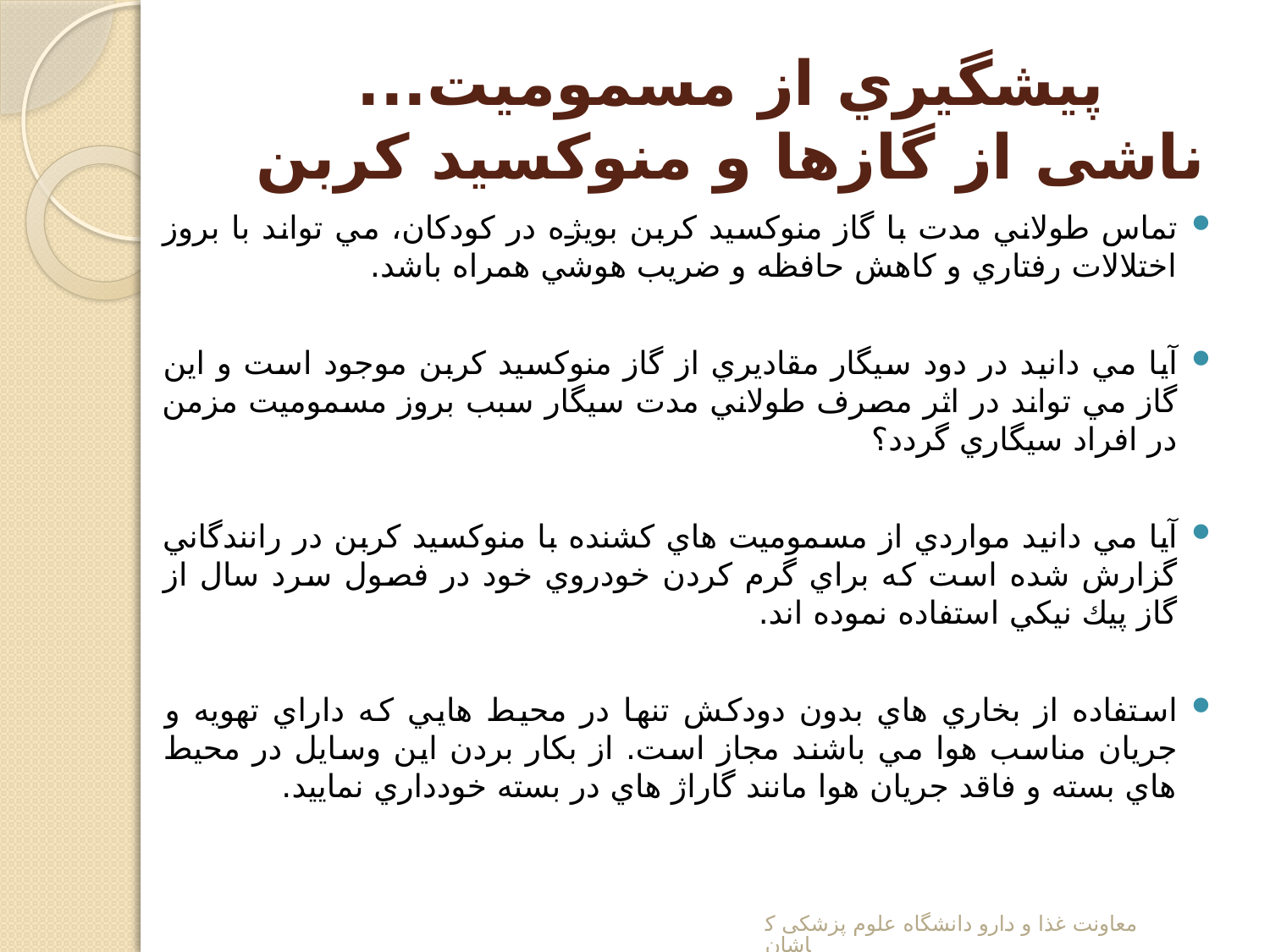

# پيشگيري از مسموميت... ناشی از گازها و منوکسيد کربن
تماس طولاني مدت با گاز منوكسيد كربن بويژه در كودكان، مي تواند با بروز اختلالات رفتاري و كاهش حافظه و ضريب هوشي همراه باشد.

آيا مي دانيد در دود سيگار مقاديري از گاز منوكسيد كربن موجود است و اين گاز مي تواند در اثر مصرف طولاني مدت سيگار سبب بروز مسموميت مزمن در افراد سيگاري گردد؟

آيا مي دانيد مواردي از مسموميت هاي كشنده با منوكسيد كربن در رانندگاني گزارش شده است كه براي گرم كردن خودروي خود در فصول سرد سال از گاز پيك نيكي استفاده نموده اند.

استفاده از بخاري هاي بدون دودكش تنها در محيط هايي كه داراي تهويه و جريان مناسب هوا مي باشند مجاز است. از بكار بردن اين وسايل در محيط هاي بسته و فاقد جريان هوا مانند گاراژ هاي در بسته خودداري نماييد.
معاونت غذا و دارو دانشگاه علوم پزشکی کاشان